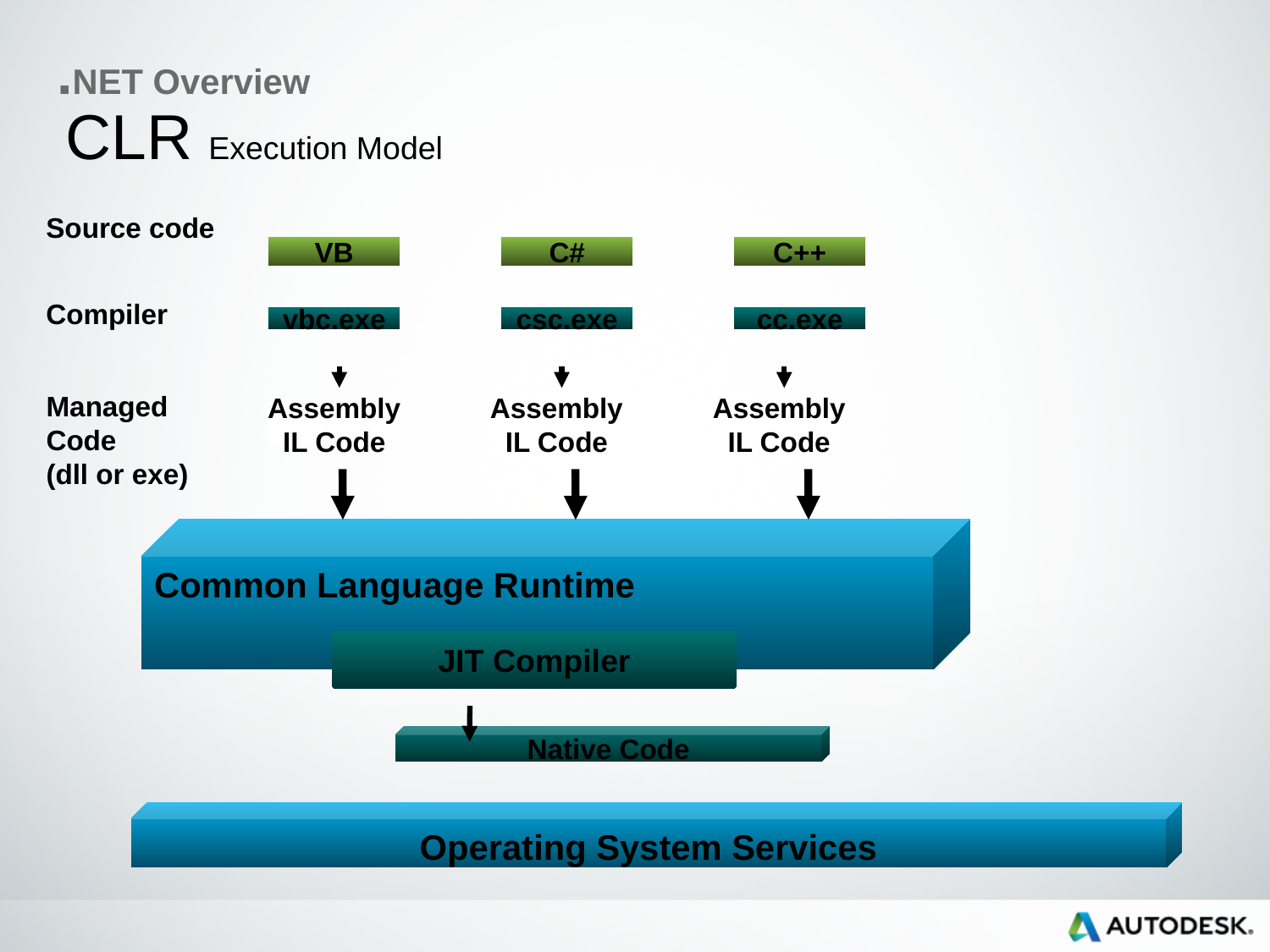

.NET Overview
CLR Execution Model
Source code
VB
C#
C++
Compiler
vbc.exe
csc.exe
cc.exe

Assembly
IL Code
Assembly
IL Code
Assembly
IL Code
Managed
Code
(dll or exe)

Common Language Runtime
JIT Compiler

Native Code

Operating System Services